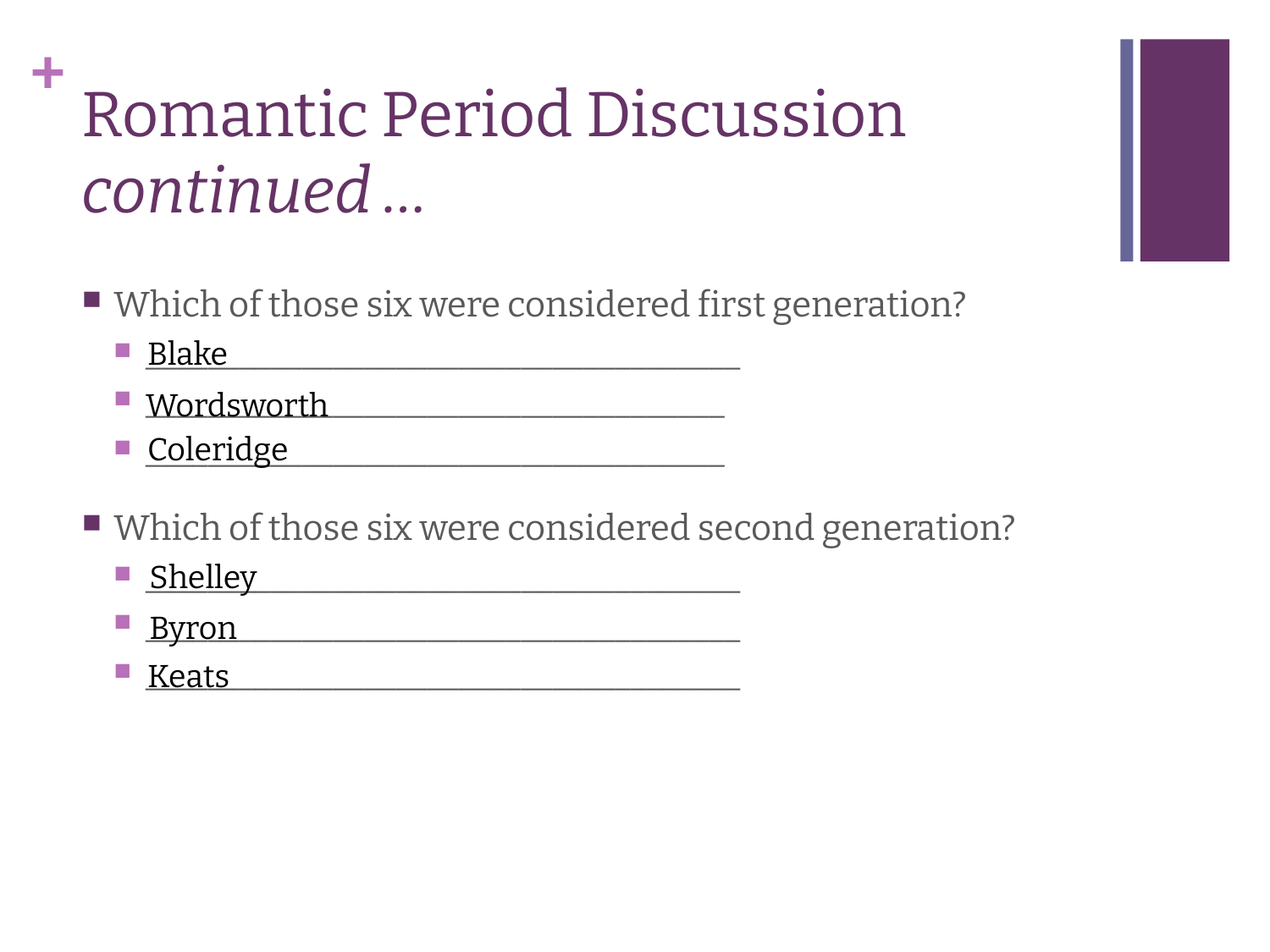

# Romantic Period Discussion continued …
Which of those six were considered first generation?
______________________________________
_____________________________________
_____________________________________
Which of those six were considered second generation?
______________________________________
______________________________________
______________________________________
Blake
Wordsworth
Coleridge
Shelley
Byron
Keats